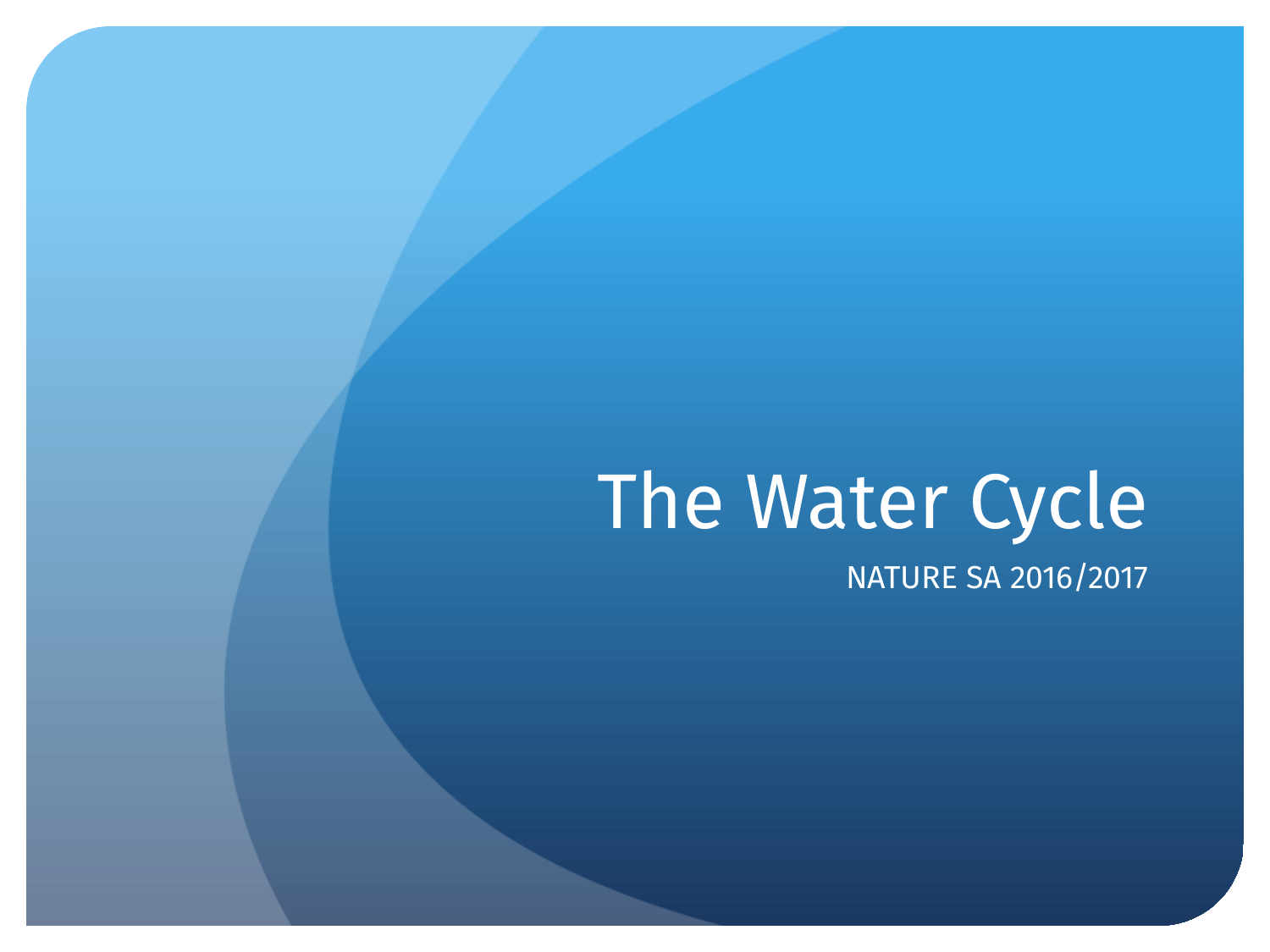

# The Water Cycle
NATURE SA 2016/2017